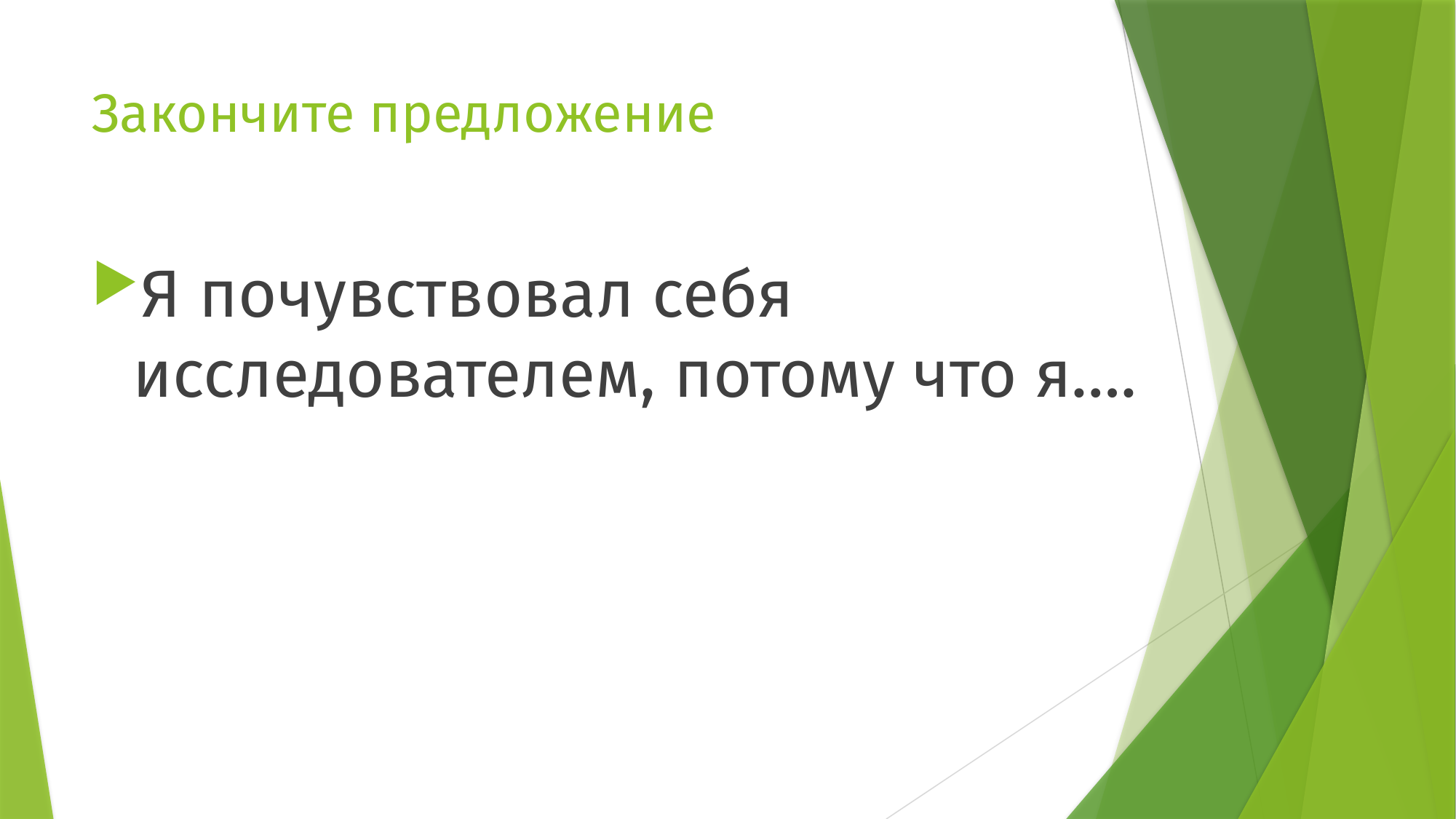

# Закончите предложение

Я почувствовал себя исследователем, потому что я….